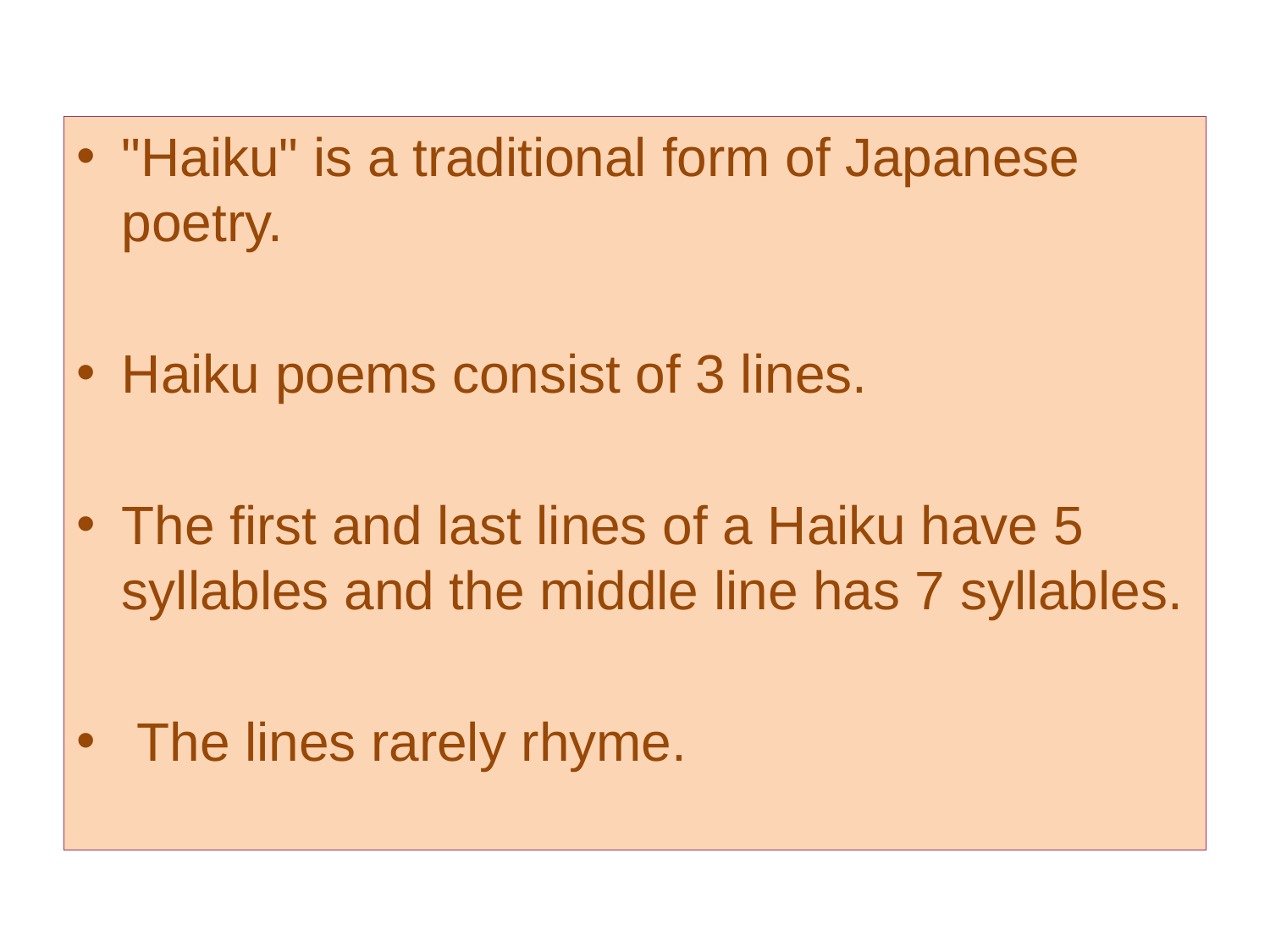

"Haiku" is a traditional form of Japanese poetry.

Haiku poems consist of 3 lines.

The first and last lines of a Haiku have 5 syllables and the middle line has 7 syllables.

 The lines rarely rhyme.